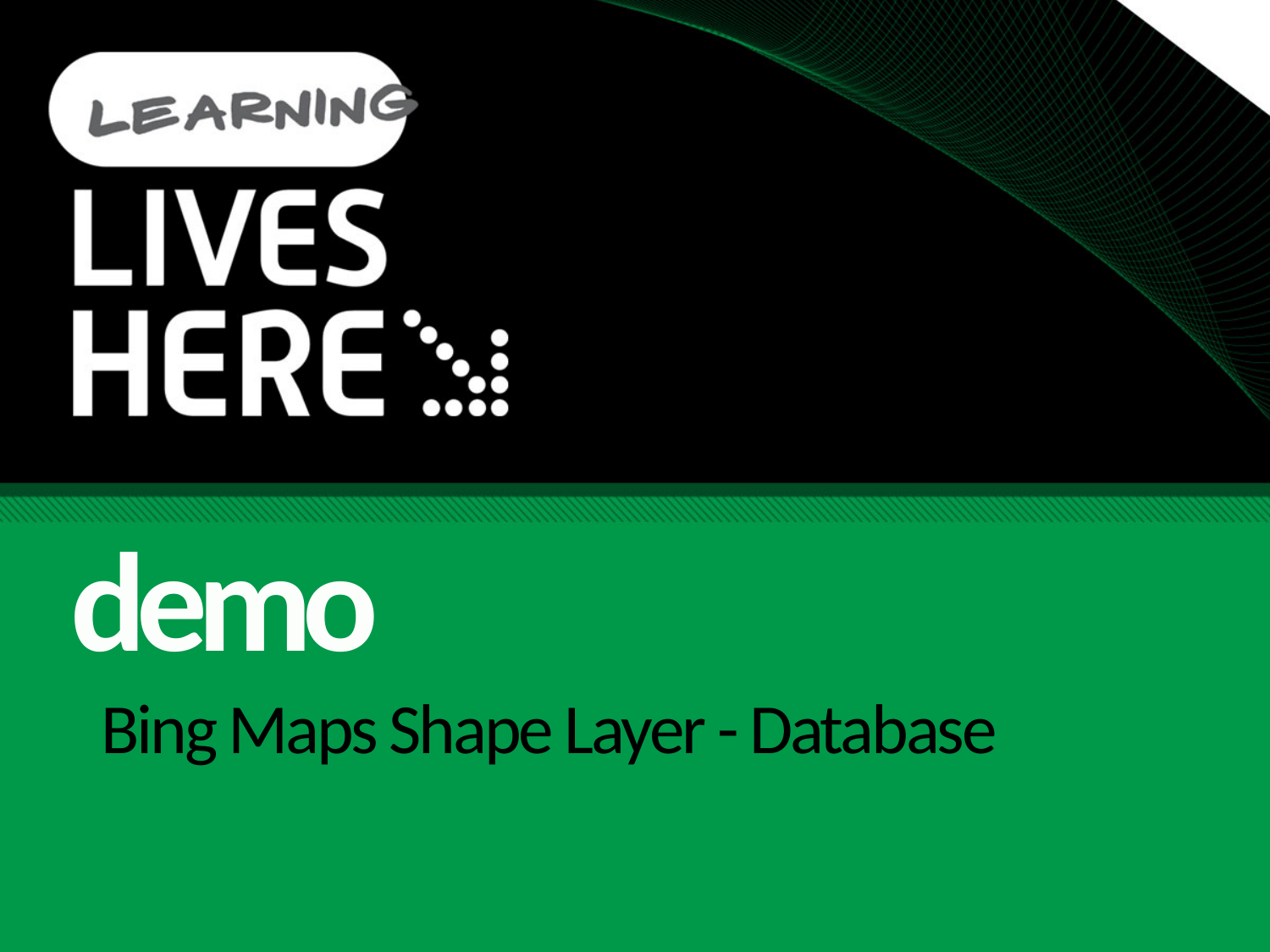

demo
# Bing Maps Shape Layer - Database